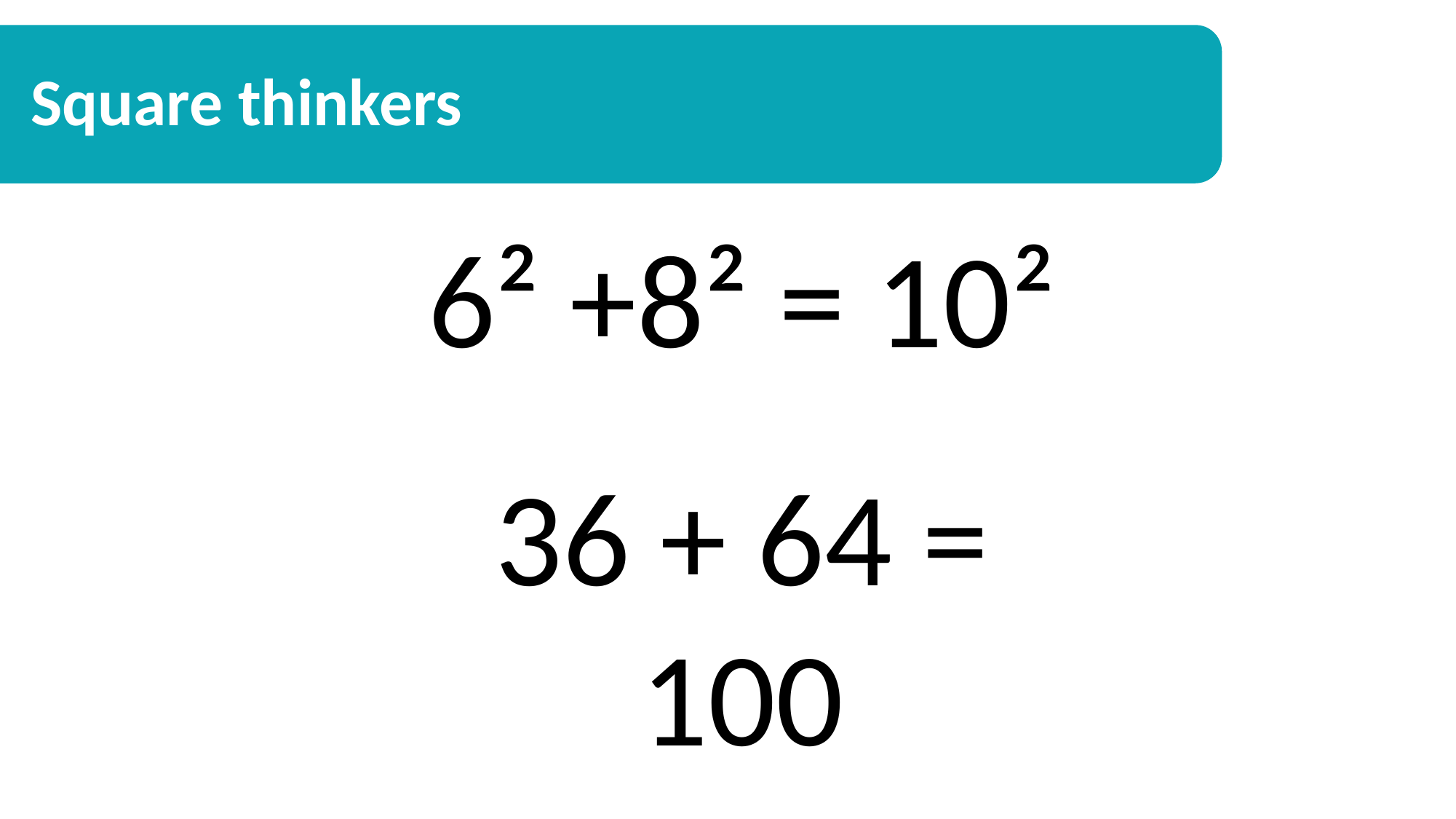

Square Thinkers
   Square thinkers
6² +8² = 10²

36 + 64 = 100

“When my placement ended, I felt incredibly motivated and eager to do all that’s necessary to work in this field of work in the near future.”